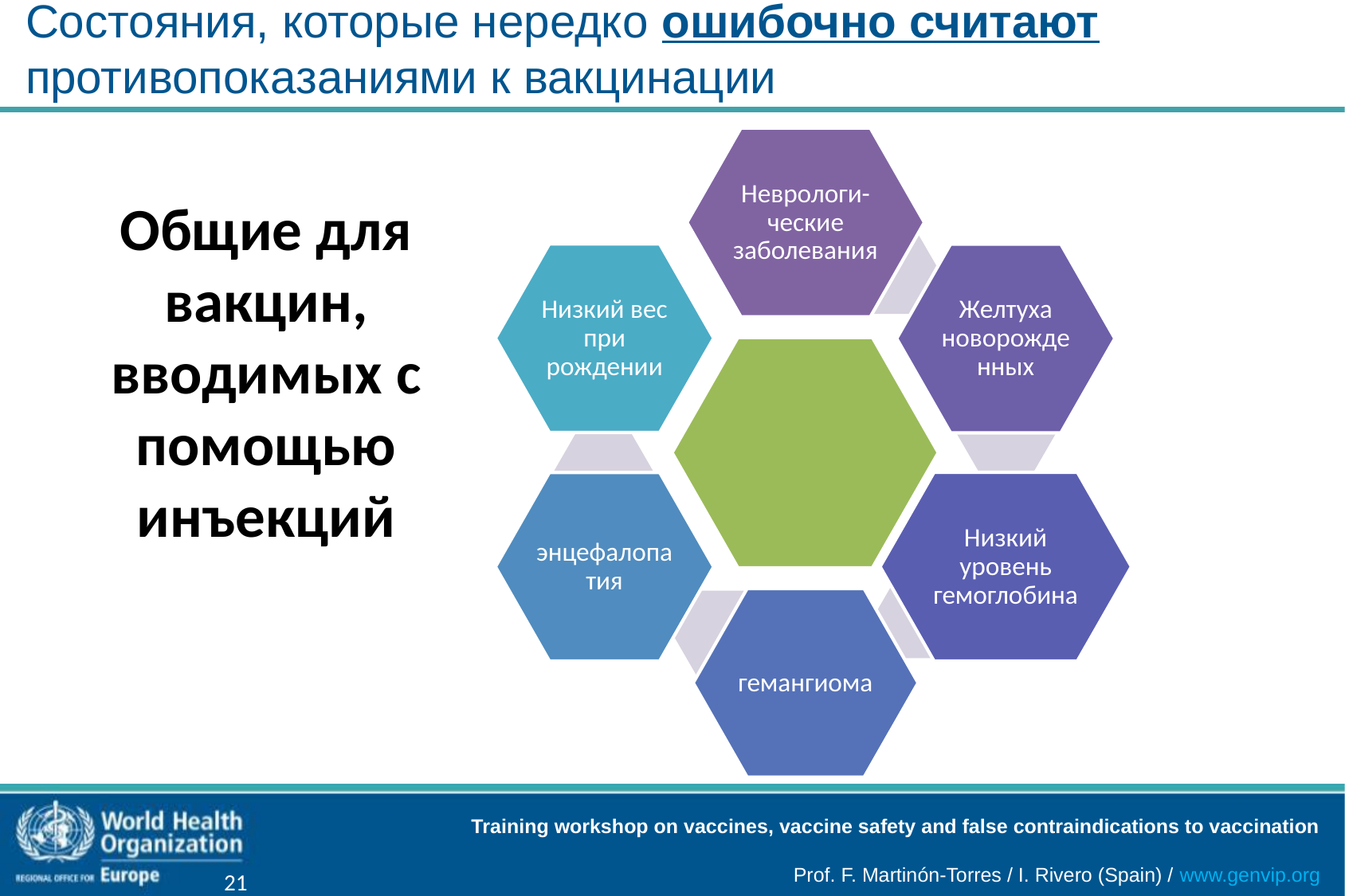

# Состояния, которые нередко ошибочно считают противопоказаниями к вакцинации

Неврологи-ческие заболевания
Желтуха новорожденных
Низкий уровень гемоглобина
гемангиома
энцефалопатия
Низкий вес при рождении
Общие для вакцин,
вводимых с
помощью инъекций
21